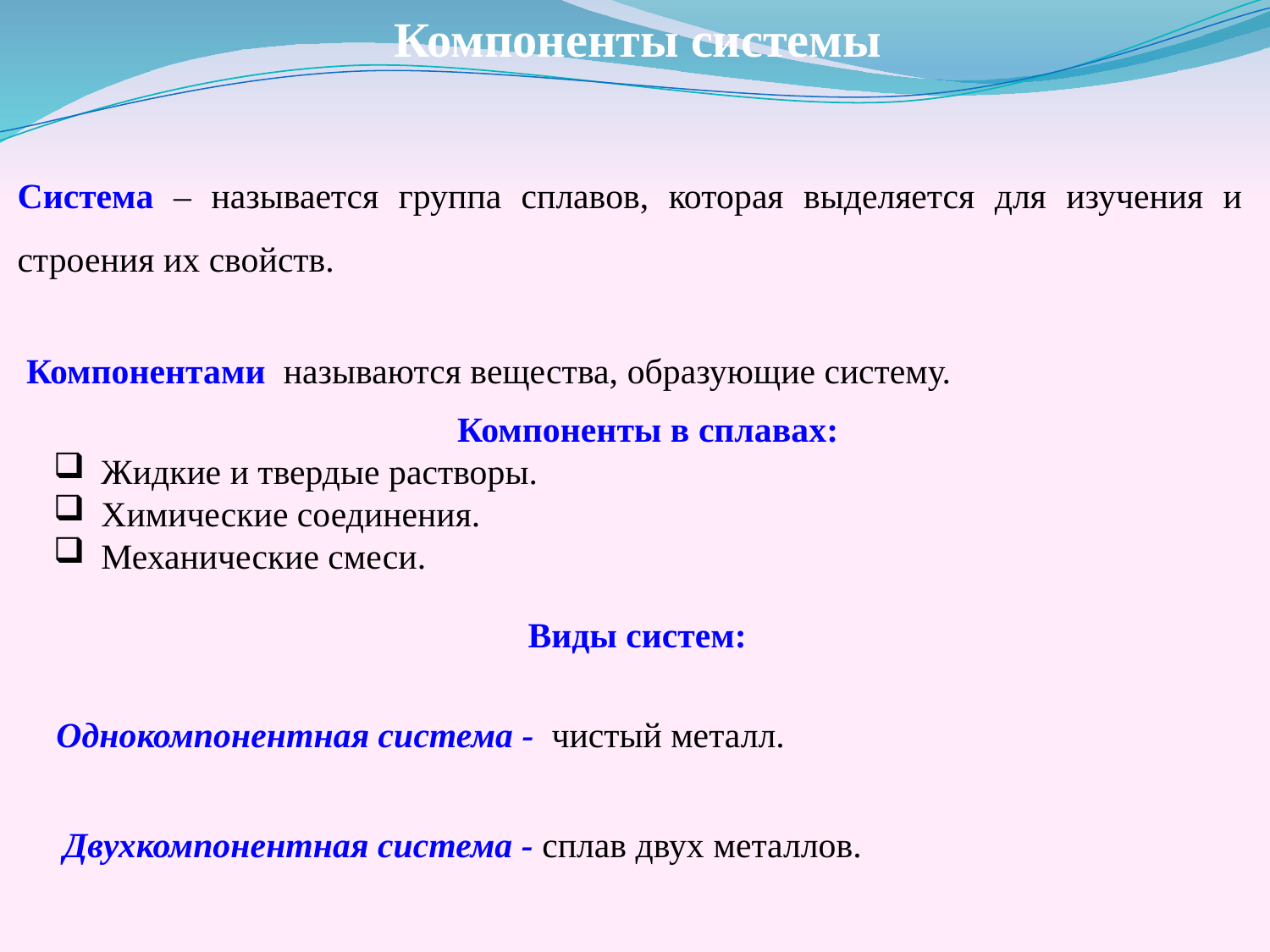

Компоненты системы
Система – называется группа сплавов, которая выделяется для изучения и строения их свойств.
Компонентами  называются вещества, образующие систему.
Компоненты в сплавах:
Жидкие и твердые растворы.
Химические соединения.
Механические смеси.
Виды систем:
Однокомпонентная система -  чистый металл.
Двухкомпонентная система - сплав двух металлов.